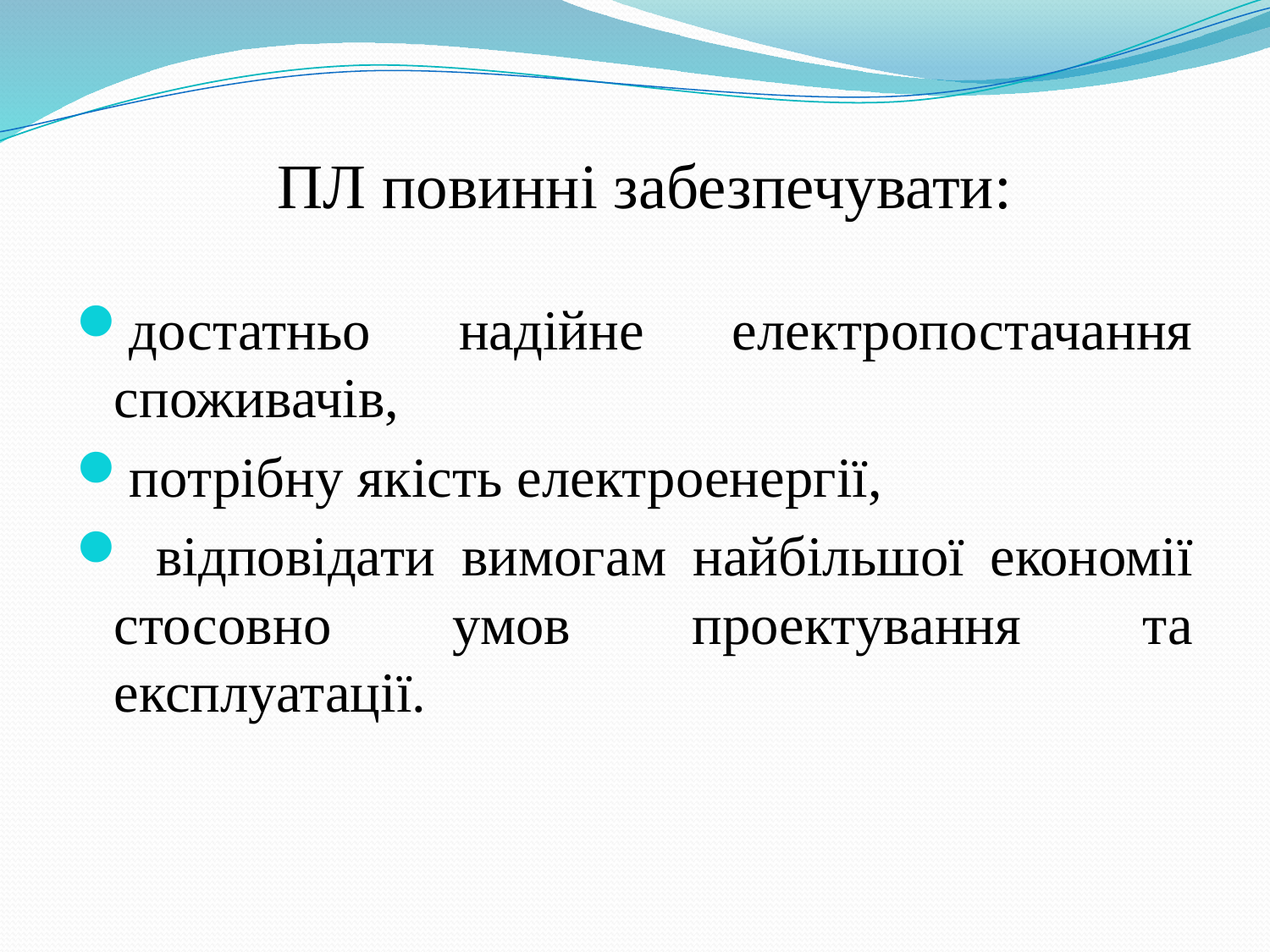

ПЛ повинні забезпечувати:
достатньо надійне електропостачання споживачів,
потрібну якість електроенергії,
 відповідати вимогам найбільшої економії стосовно умов проектування та експлуатації.